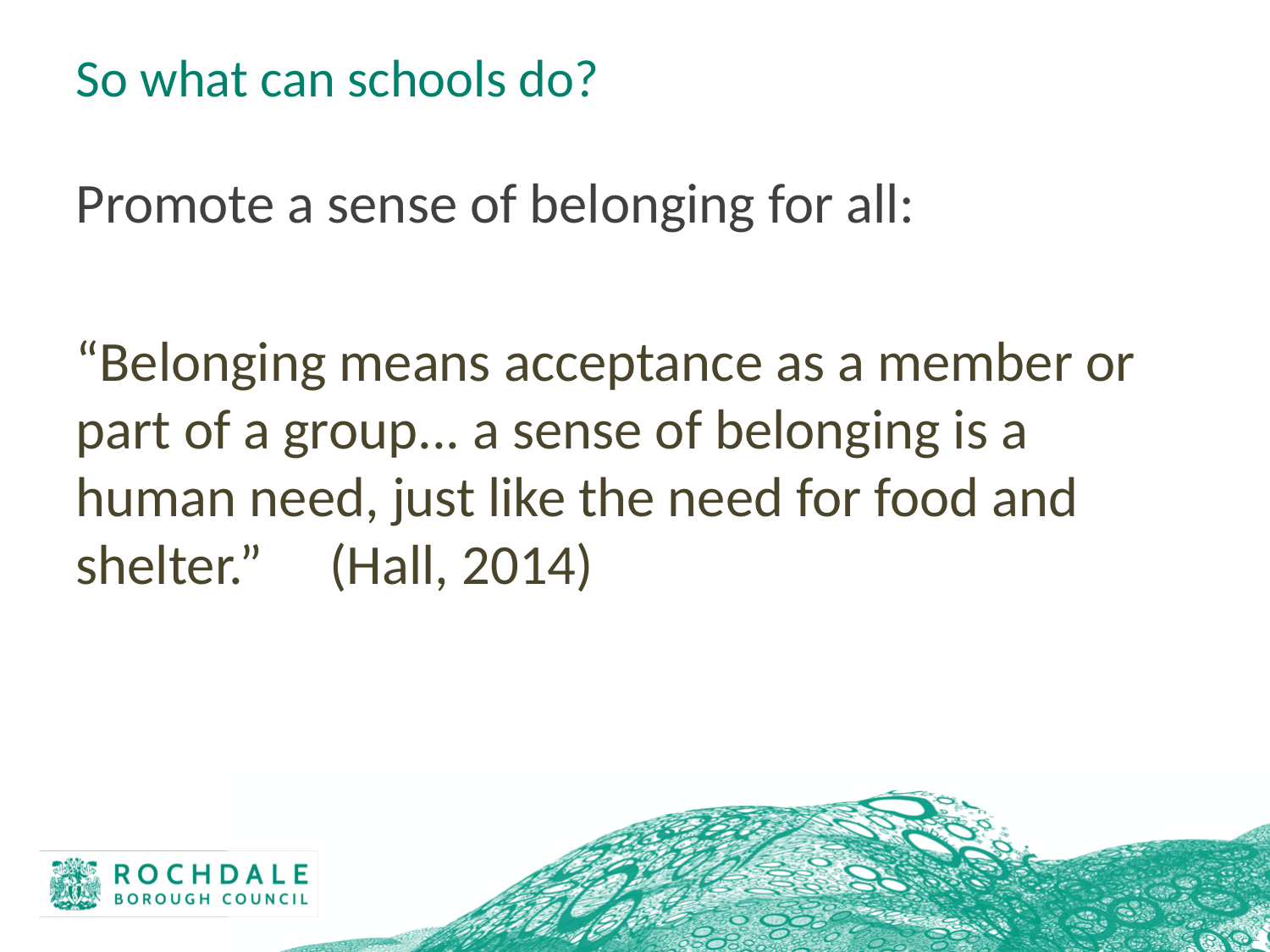

# So what can schools do?
Promote a sense of belonging for all:

“Belonging means acceptance as a member or part of a group... a sense of belonging is a human need, just like the need for food and shelter.”	(Hall, 2014)